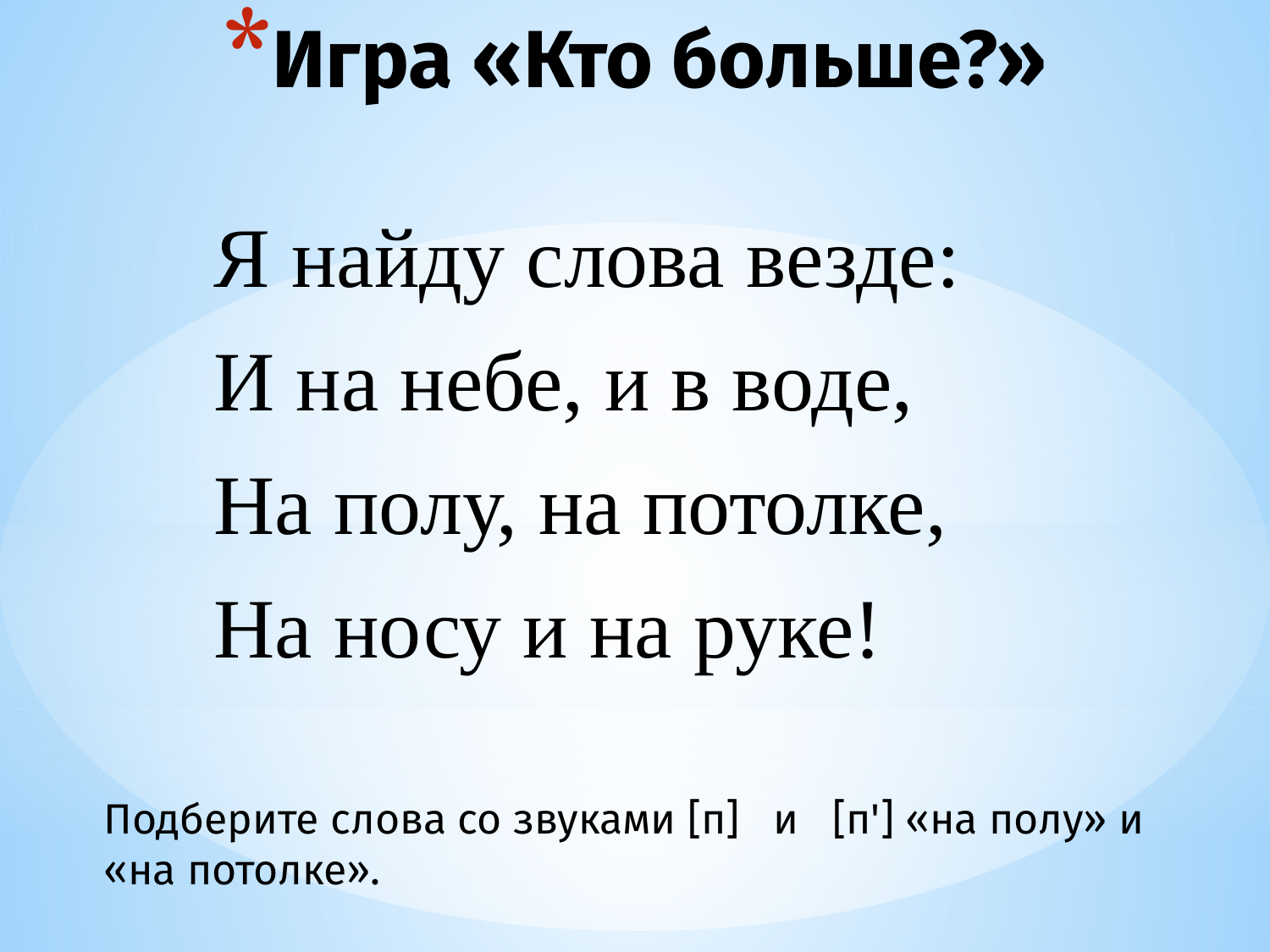

# Игра «Кто больше?»
Я найду слова везде:
И на небе, и в воде,
На полу, на потолке,
На носу и на руке!
Подберите слова со звуками [п]   и   [п'] «на полу» и «на потолке».